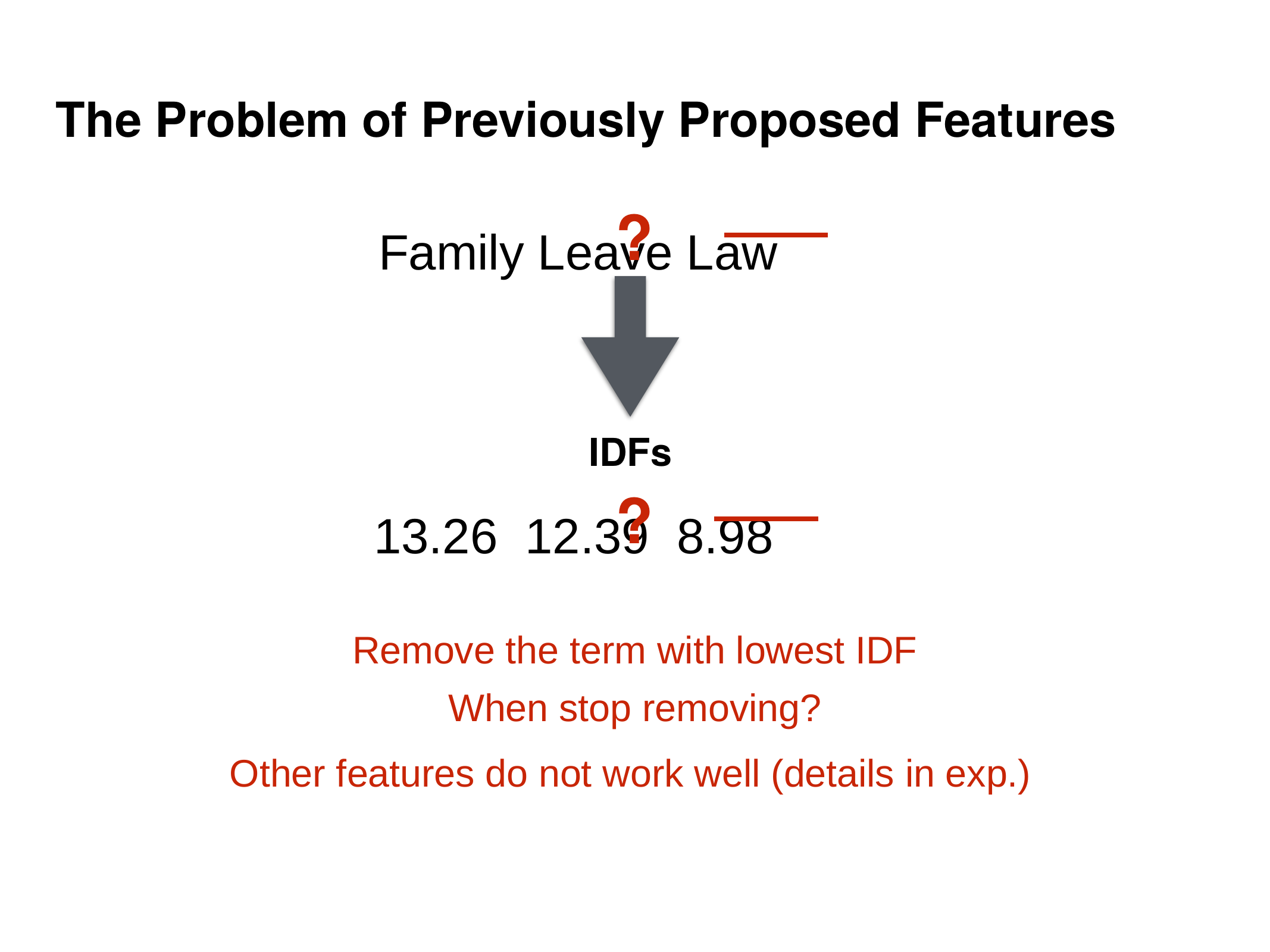

# The Problem of Previously Proposed Features
?
Family Leave Law

IDFs
?
13.26  12.39  8.98

Remove the term with lowest IDF
When stop removing?
Other features do not work well (details in exp.)
151